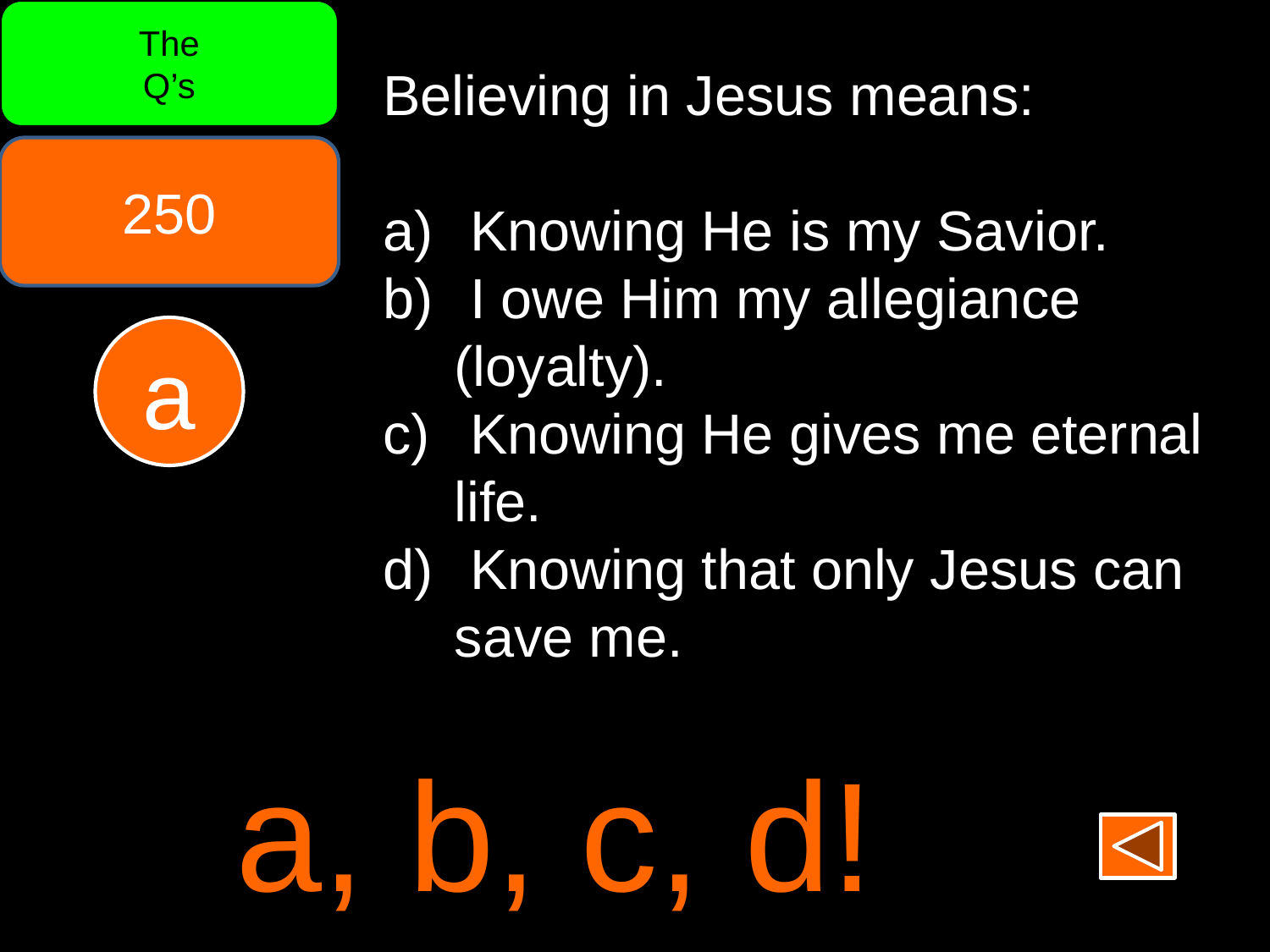

The
Q’s
Believing in Jesus means:

 Knowing He is my Savior.
 I owe Him my allegiance (loyalty).
 Knowing He gives me eternal life.
 Knowing that only Jesus can save me.

250
a
a, b, c, d!